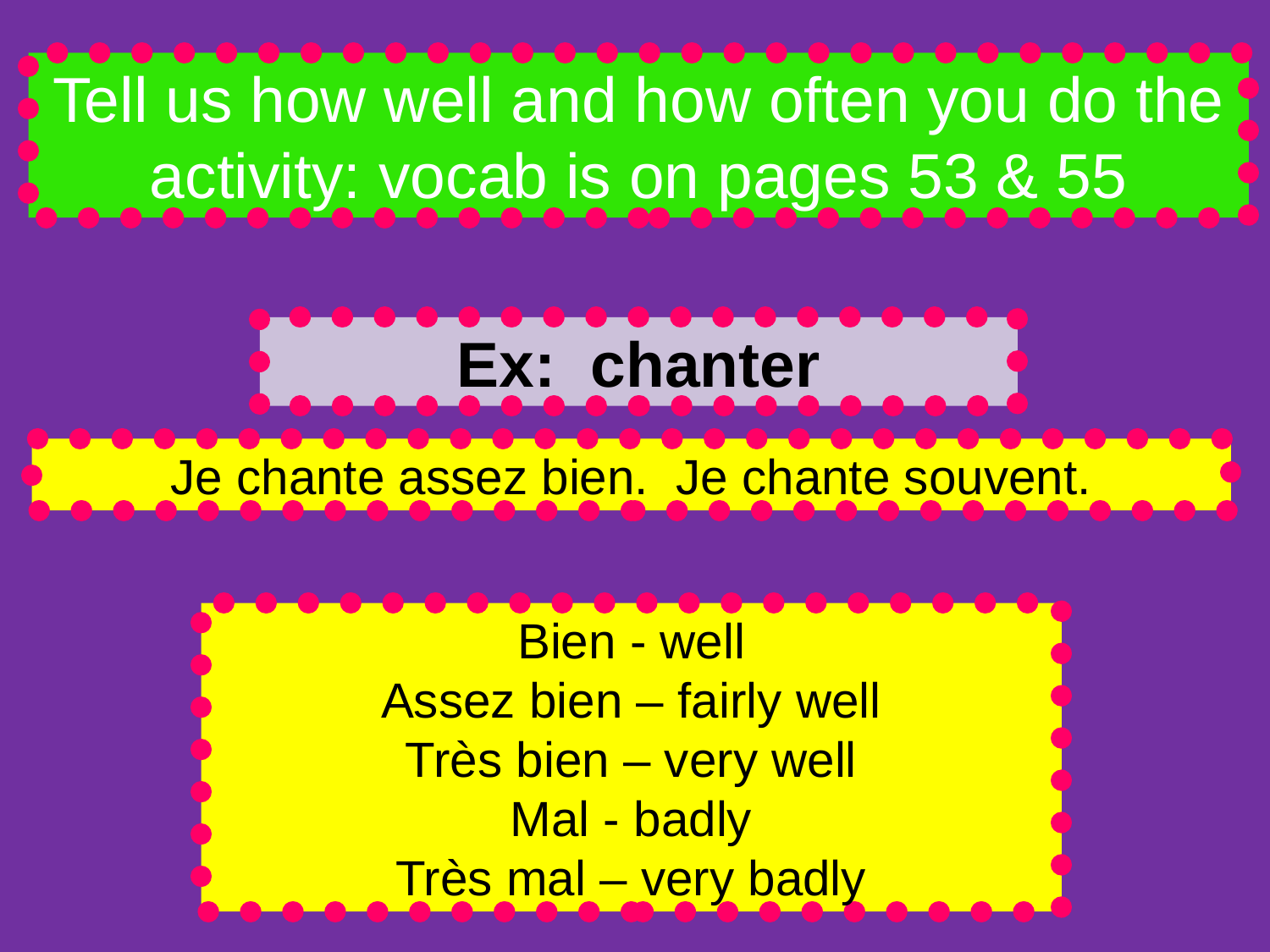

Tell us how well and how often you do the activity: vocab is on pages 53 & 55
Ex:  chanter
Je chante assez bien.  Je chante souvent.
Bien - well
Assez bien – fairly well
Très bien – very well
Mal - badly
Très mal – very badly